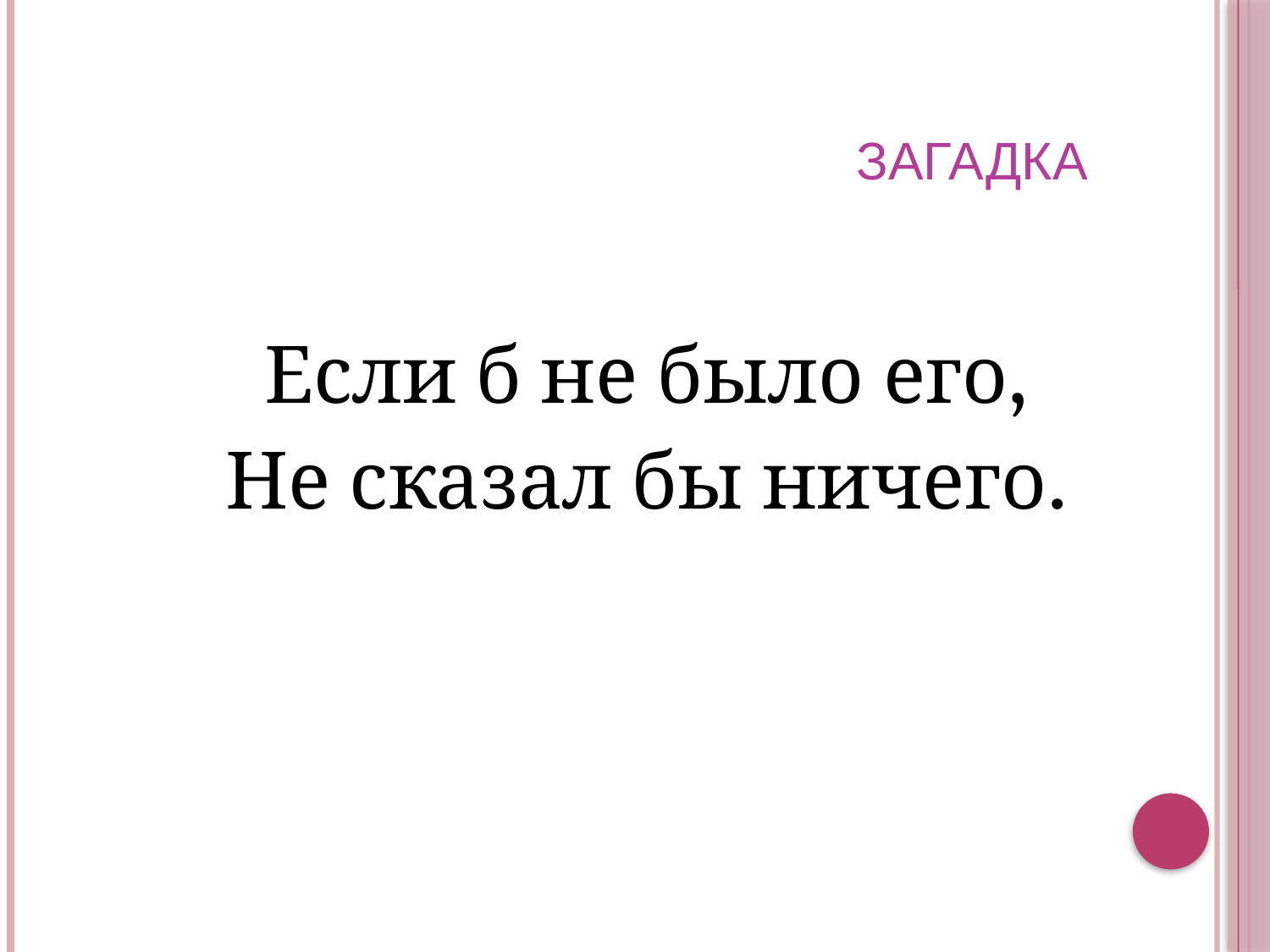

# Загадка

Если б не было его,
Не сказал бы ничего.